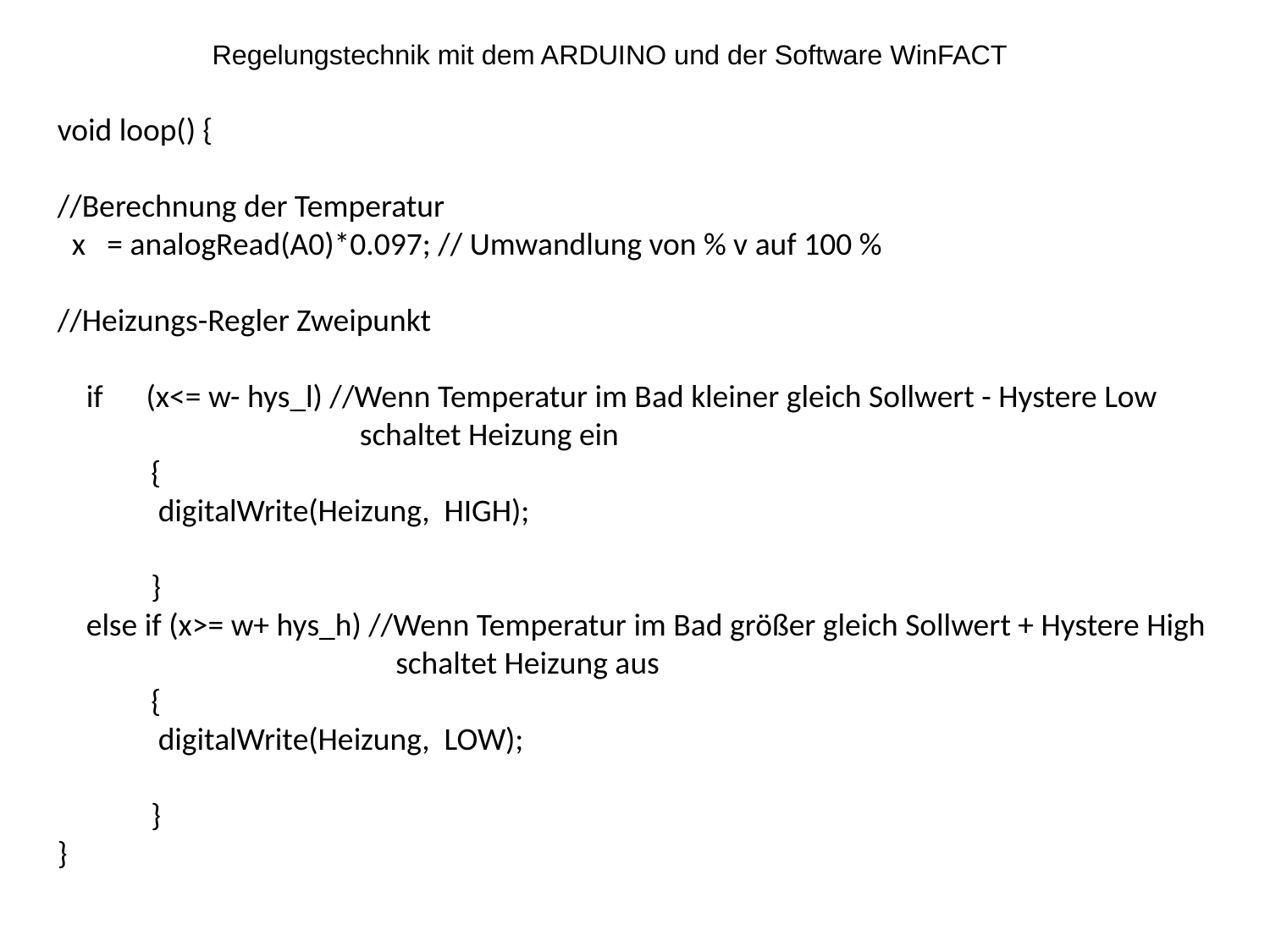

Regelungstechnik mit dem ARDUINO und der Software WinFACT
void loop() {

//Berechnung der Temperatur
  x   = analogRead(A0)*0.097; // Umwandlung von % v auf 100 %

//Heizungs-Regler Zweipunkt

    if      (x<= w- hys_l) //Wenn Temperatur im Bad kleiner gleich Sollwert - Hystere Low
                                          schaltet Heizung ein
             {
              digitalWrite(Heizung,  HIGH);

             }
    else if (x>= w+ hys_h) //Wenn Temperatur im Bad größer gleich Sollwert + Hystere High
                                               schaltet Heizung aus
             {
              digitalWrite(Heizung,  LOW);

             }
}